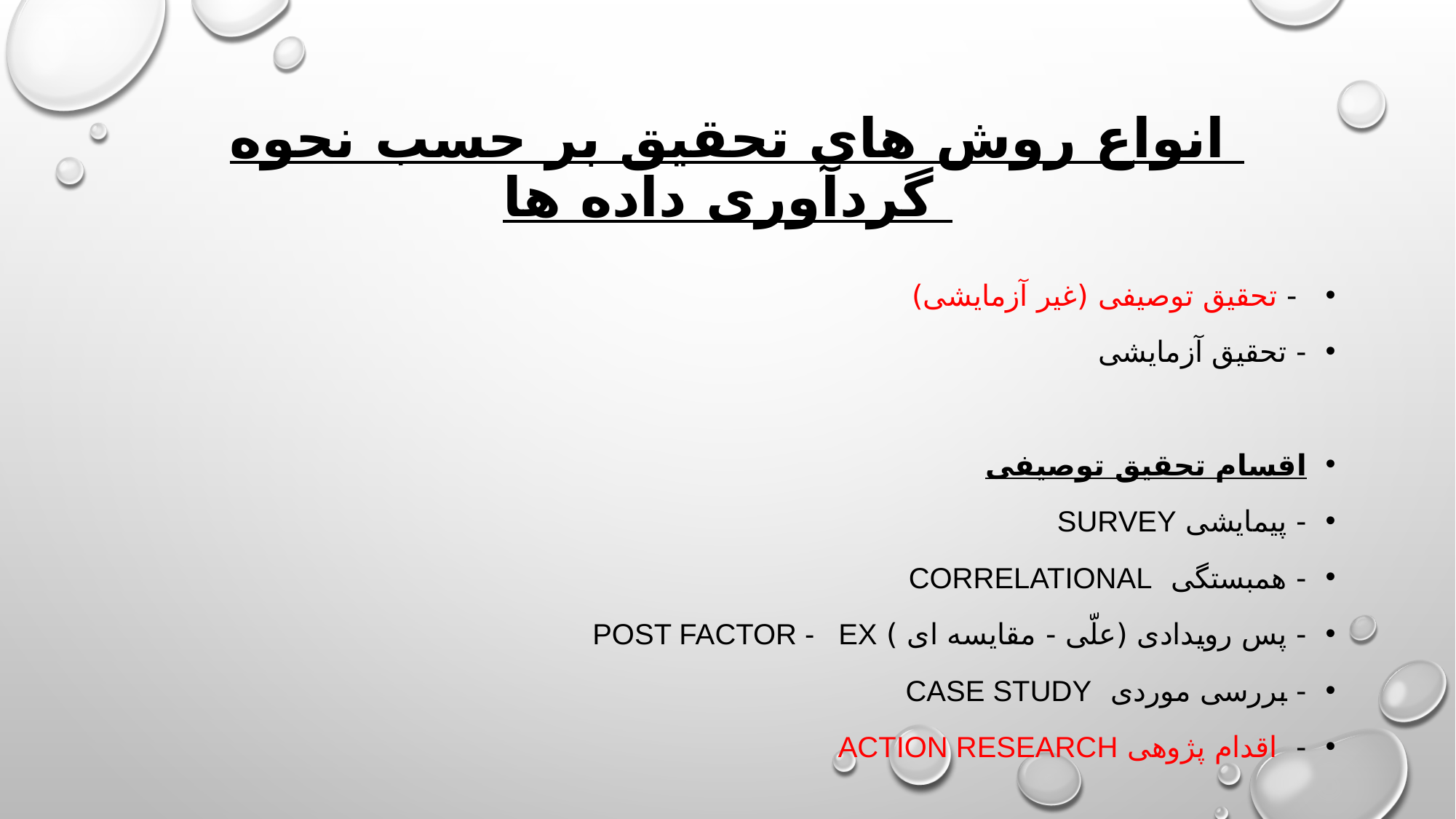

# انواع روش های تحقیق بر حسب نحوه گردآوری داده ها
 - تحقیق توصیفی (غیر آزمایشی)
- تحقیق آزمایشی

اقسام تحقیق توصیفی
- پیمایشی survey
- همبستگی  correlational
- پس رویدادی (علّی - مقایسه ای ) post factor -   EX
- بررسی موردی  case study
-  اقدام پژوهی Action research